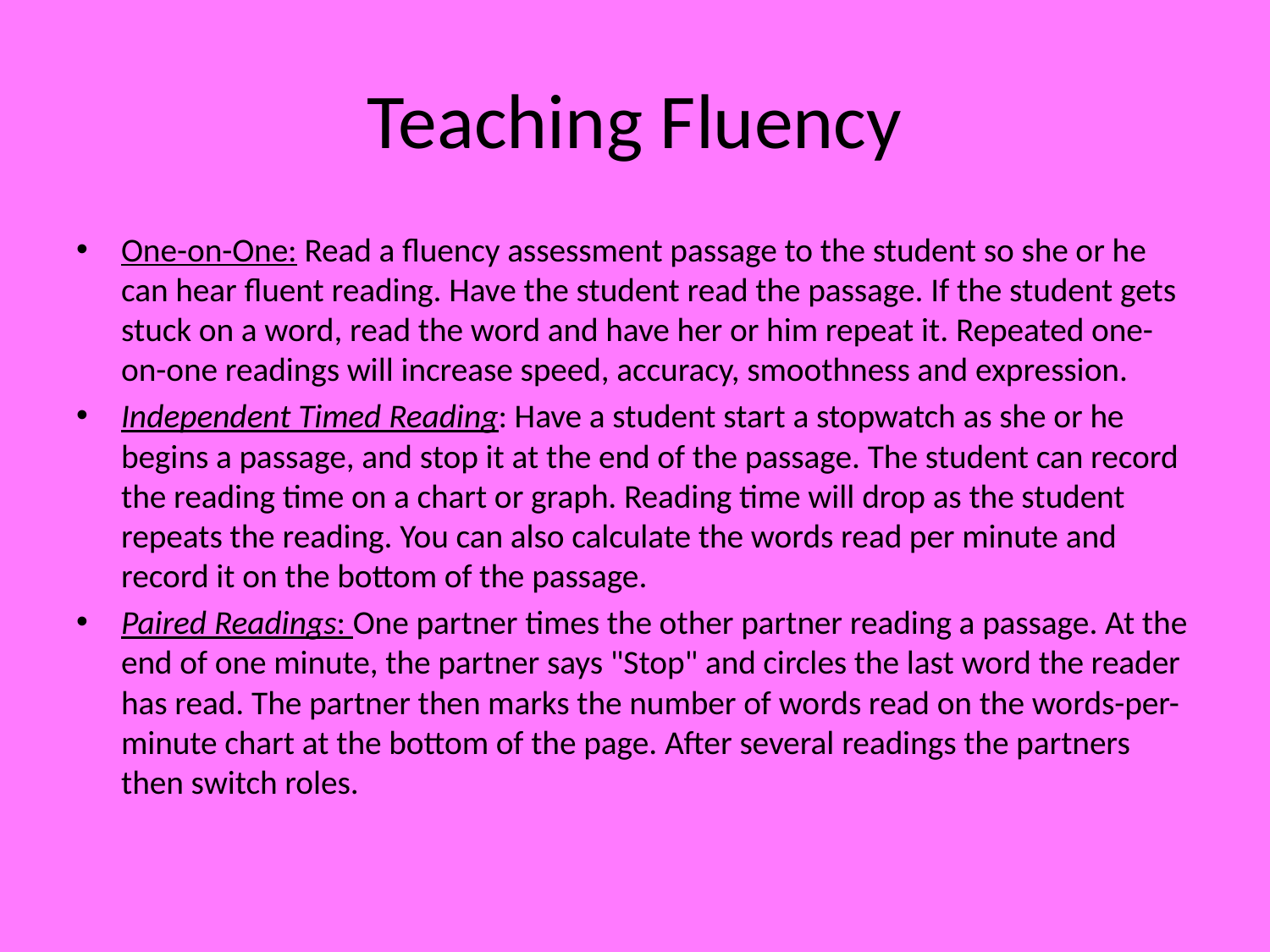

# Teaching Fluency
One-on-One: Read a fluency assessment passage to the student so she or he can hear fluent reading. Have the student read the passage. If the student gets stuck on a word, read the word and have her or him repeat it. Repeated one-on-one readings will increase speed, accuracy, smoothness and expression.
Independent Timed Reading: Have a student start a stopwatch as she or he begins a passage, and stop it at the end of the passage. The student can record the reading time on a chart or graph. Reading time will drop as the student repeats the reading. You can also calculate the words read per minute and record it on the bottom of the passage.
Paired Readings: One partner times the other partner reading a passage. At the end of one minute, the partner says "Stop" and circles the last word the reader has read. The partner then marks the number of words read on the words-per-minute chart at the bottom of the page. After several readings the partners then switch roles.